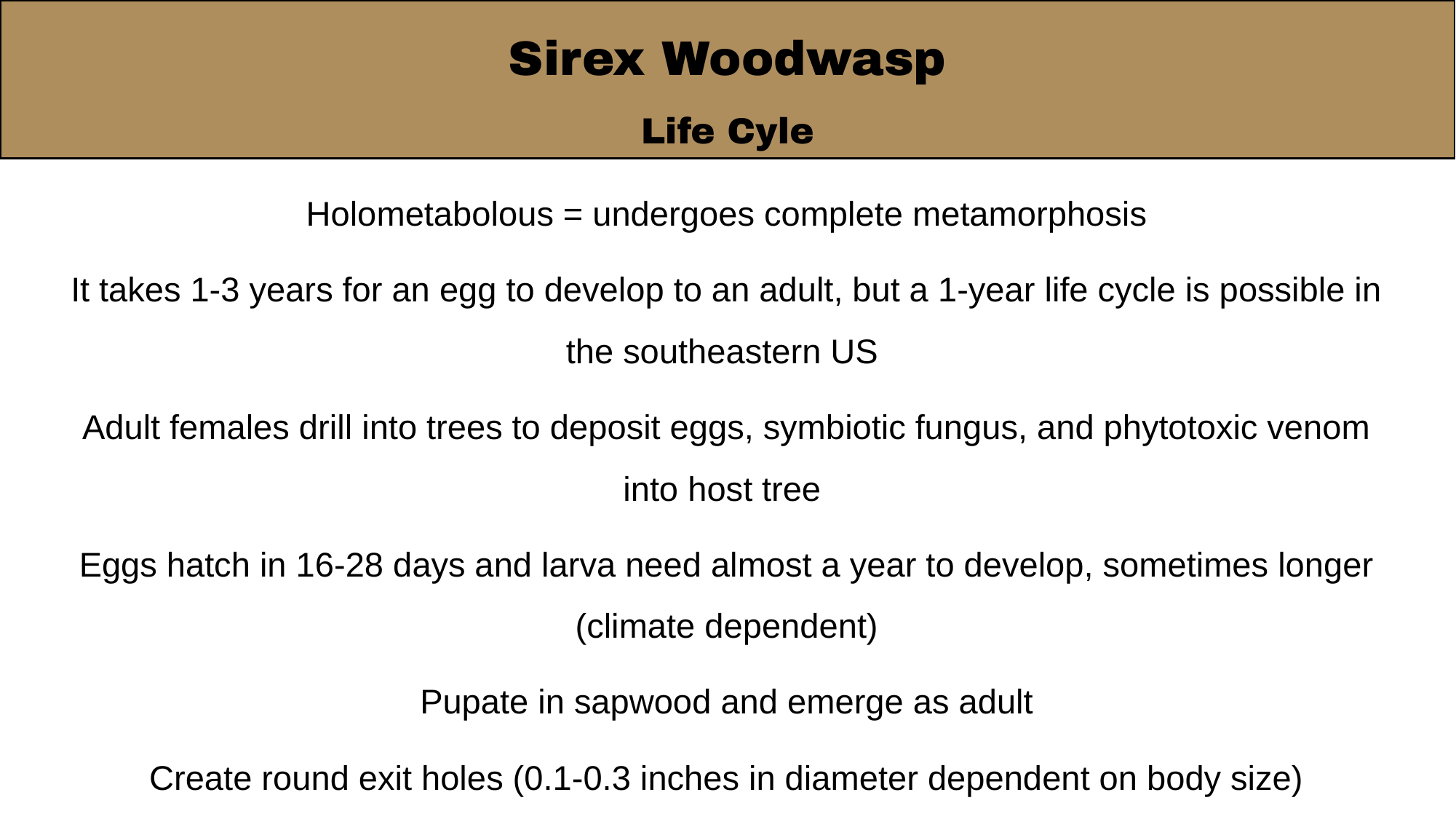

Sirex Woodwasp
Life Cyle
Holometabolous = undergoes complete metamorphosis
It takes 1-3 years for an egg to develop to an adult, but a 1-year life cycle is possible in the southeastern US
Adult females drill into trees to deposit eggs, symbiotic fungus, and phytotoxic venom into host tree
Eggs hatch in 16-28 days and larva need almost a year to develop, sometimes longer (climate dependent)
Pupate in sapwood and emerge as adult
Create round exit holes (0.1-0.3 inches in diameter dependent on body size)